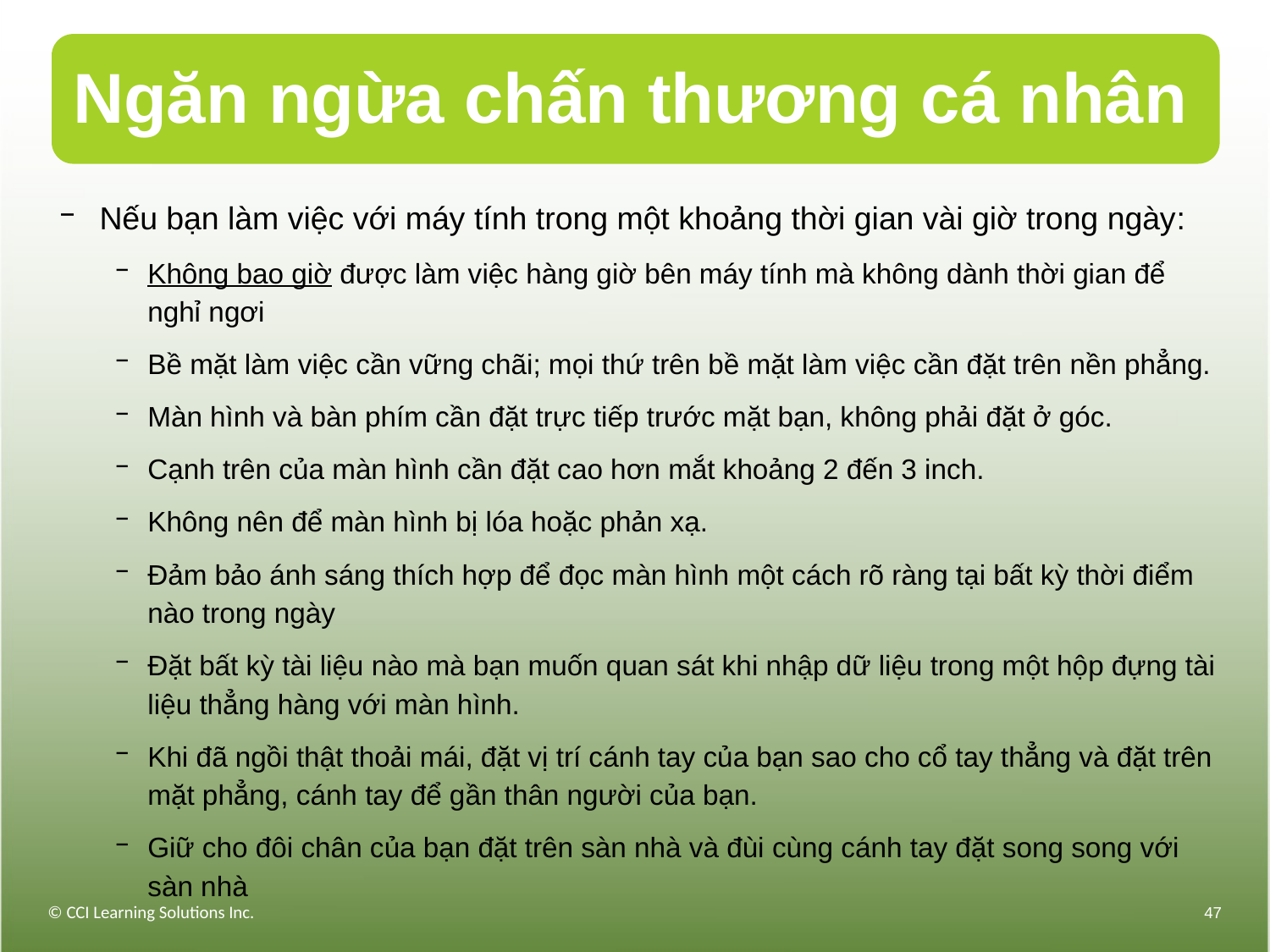

# Ngăn ngừa chấn thương cá nhân
Nếu bạn làm việc với máy tính trong một khoảng thời gian vài giờ trong ngày:
Không bao giờ được làm việc hàng giờ bên máy tính mà không dành thời gian để nghỉ ngơi
Bề mặt làm việc cần vững chãi; mọi thứ trên bề mặt làm việc cần đặt trên nền phẳng.
Màn hình và bàn phím cần đặt trực tiếp trước mặt bạn, không phải đặt ở góc.
Cạnh trên của màn hình cần đặt cao hơn mắt khoảng 2 đến 3 inch.
Không nên để màn hình bị lóa hoặc phản xạ.
Đảm bảo ánh sáng thích hợp để đọc màn hình một cách rõ ràng tại bất kỳ thời điểm nào trong ngày
Đặt bất kỳ tài liệu nào mà bạn muốn quan sát khi nhập dữ liệu trong một hộp đựng tài liệu thẳng hàng với màn hình.
Khi đã ngồi thật thoải mái, đặt vị trí cánh tay của bạn sao cho cổ tay thẳng và đặt trên mặt phẳng, cánh tay để gần thân người của bạn.
Giữ cho đôi chân của bạn đặt trên sàn nhà và đùi cùng cánh tay đặt song song với sàn nhà
© CCI Learning Solutions Inc.
47